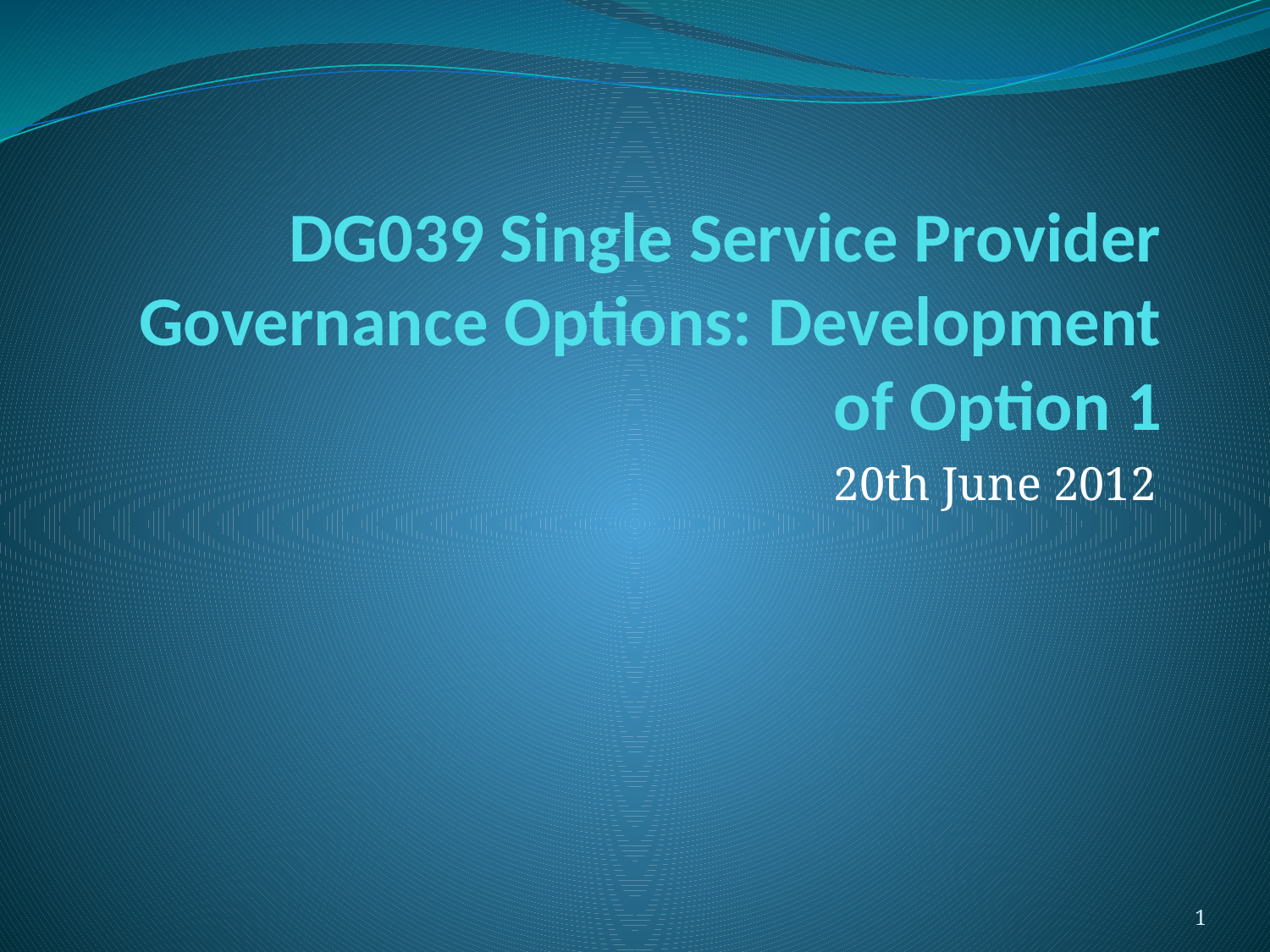

# DG039 Single Service Provider Governance Options: Development of Option 1
20th June 2012
1